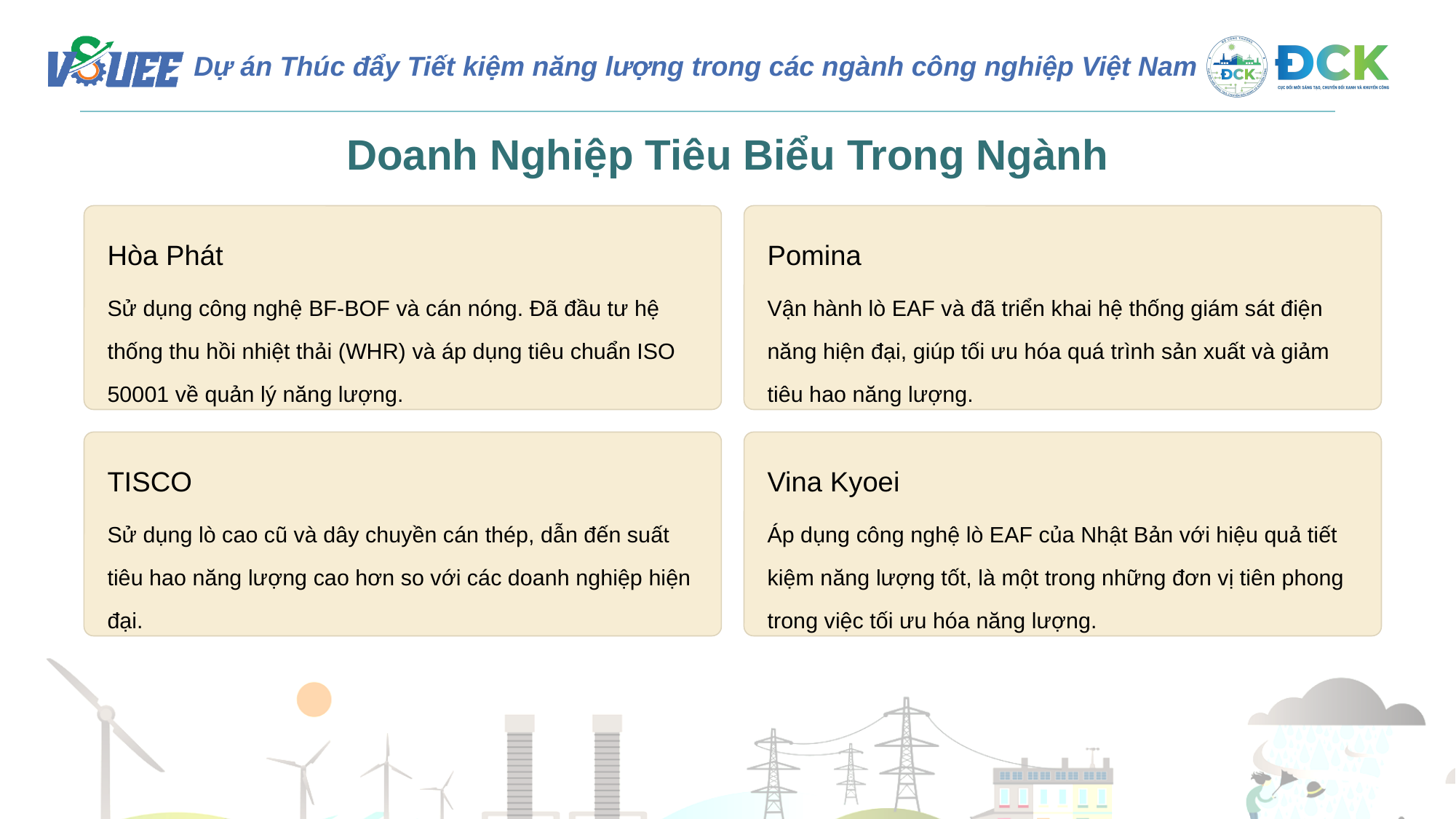

Doanh Nghiệp Tiêu Biểu Trong Ngành

Hòa Phát
Pomina
Sử dụng công nghệ BF-BOF và cán nóng. Đã đầu tư hệ thống thu hồi nhiệt thải (WHR) và áp dụng tiêu chuẩn ISO 50001 về quản lý năng lượng.
Vận hành lò EAF và đã triển khai hệ thống giám sát điện năng hiện đại, giúp tối ưu hóa quá trình sản xuất và giảm tiêu hao năng lượng.

TISCO
Vina Kyoei
Sử dụng lò cao cũ và dây chuyền cán thép, dẫn đến suất tiêu hao năng lượng cao hơn so với các doanh nghiệp hiện đại.
Áp dụng công nghệ lò EAF của Nhật Bản với hiệu quả tiết kiệm năng lượng tốt, là một trong những đơn vị tiên phong trong việc tối ưu hóa năng lượng.